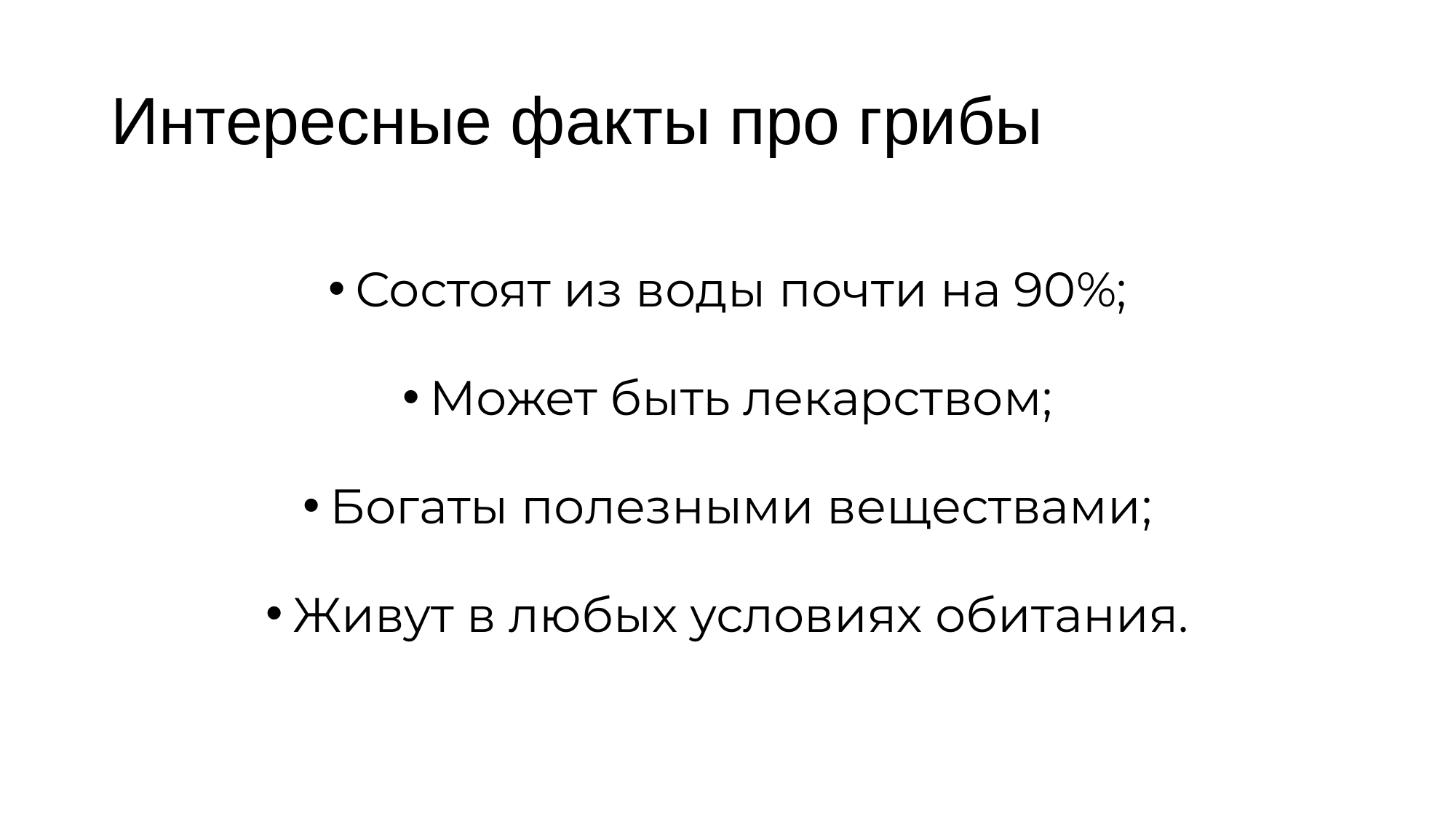

# Интересные факты про грибы
Состоят из воды почти на 90%;
Может быть лекарством;
Богаты полезными веществами;
Живут в любых условиях обитания.